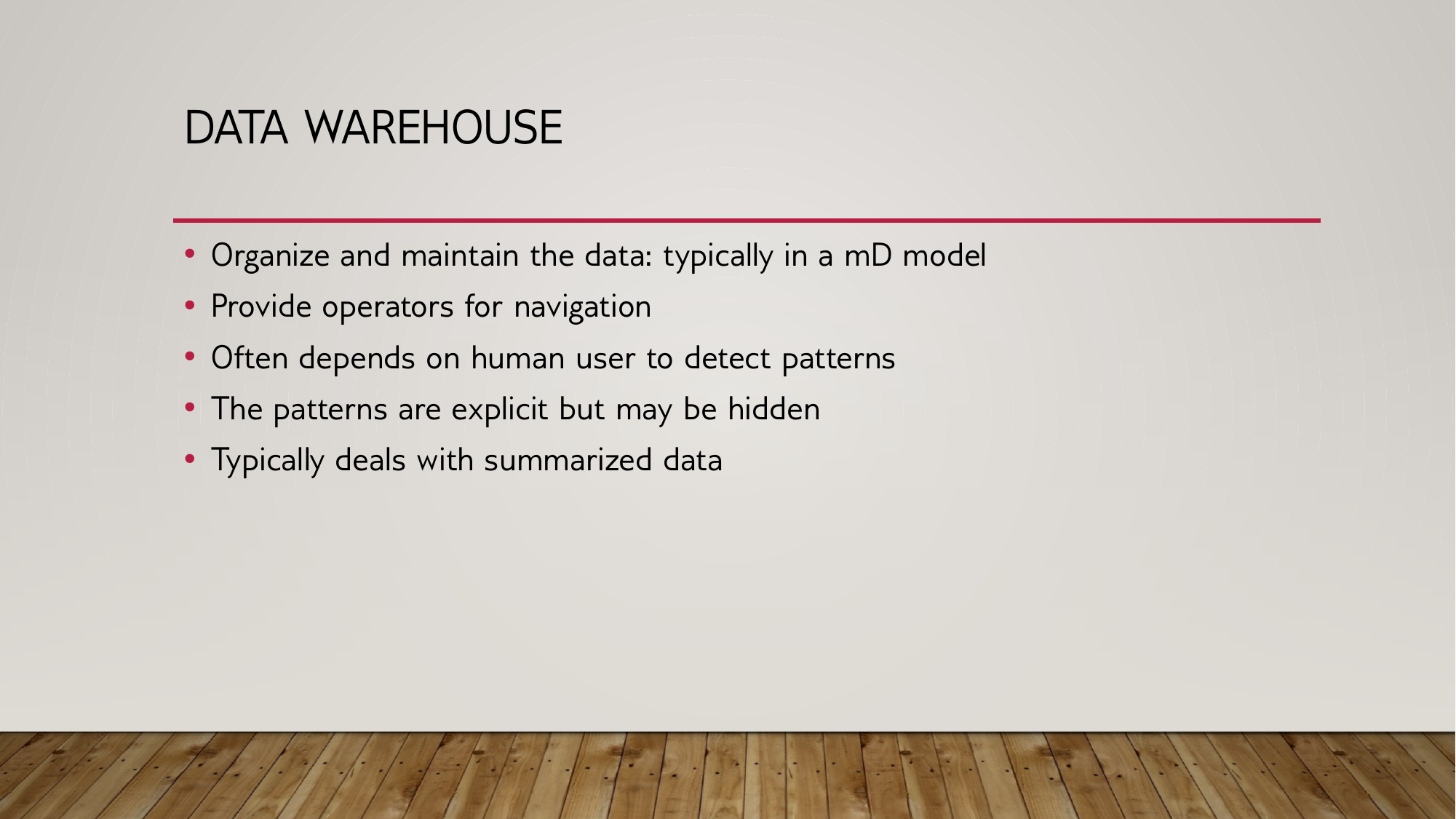

# Data warehouse
Organize and maintain the data: typically in a mD model
Provide operators for navigation
Often depends on human user to detect patterns
The patterns are explicit but may be hidden
Typically deals with summarized data